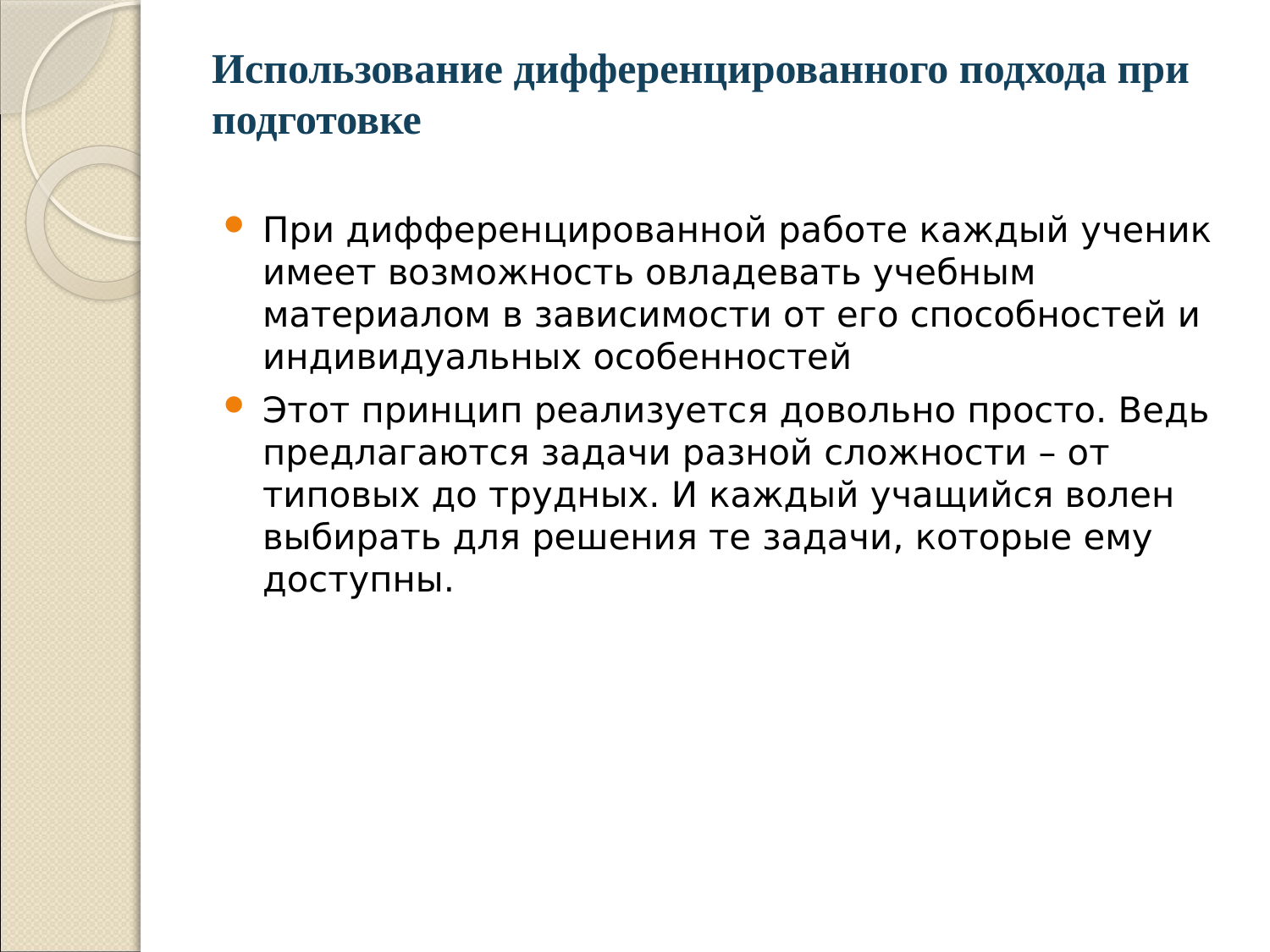

# Использование дифференцированного подхода при подготовке
При дифференцированной работе каждый ученик имеет возможность овладевать учебным материалом в зависимости от его способностей и индивидуальных особенностей
Этот принцип реализуется довольно просто. Ведь предлагаются задачи разной сложности – от типовых до трудных. И каждый учащийся волен выбирать для решения те задачи, которые ему доступны.